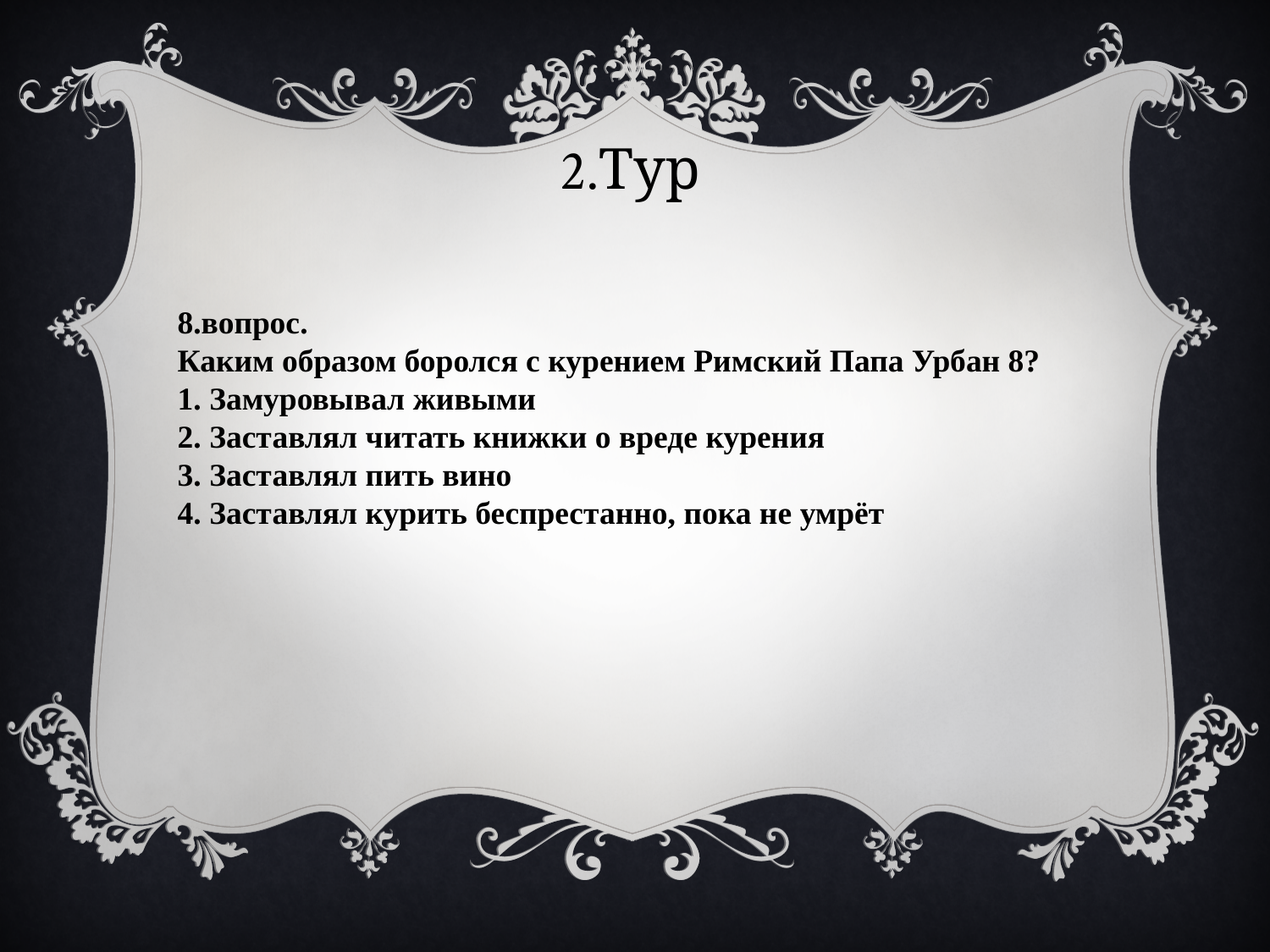

2.Тур
8.вопрос.
Каким образом боролся с курением Римский Папа Урбан 8?
1. Замуровывал живыми
2. Заставлял читать книжки о вреде курения
3. Заставлял пить вино
4. Заставлял курить беспрестанно, пока не умрёт